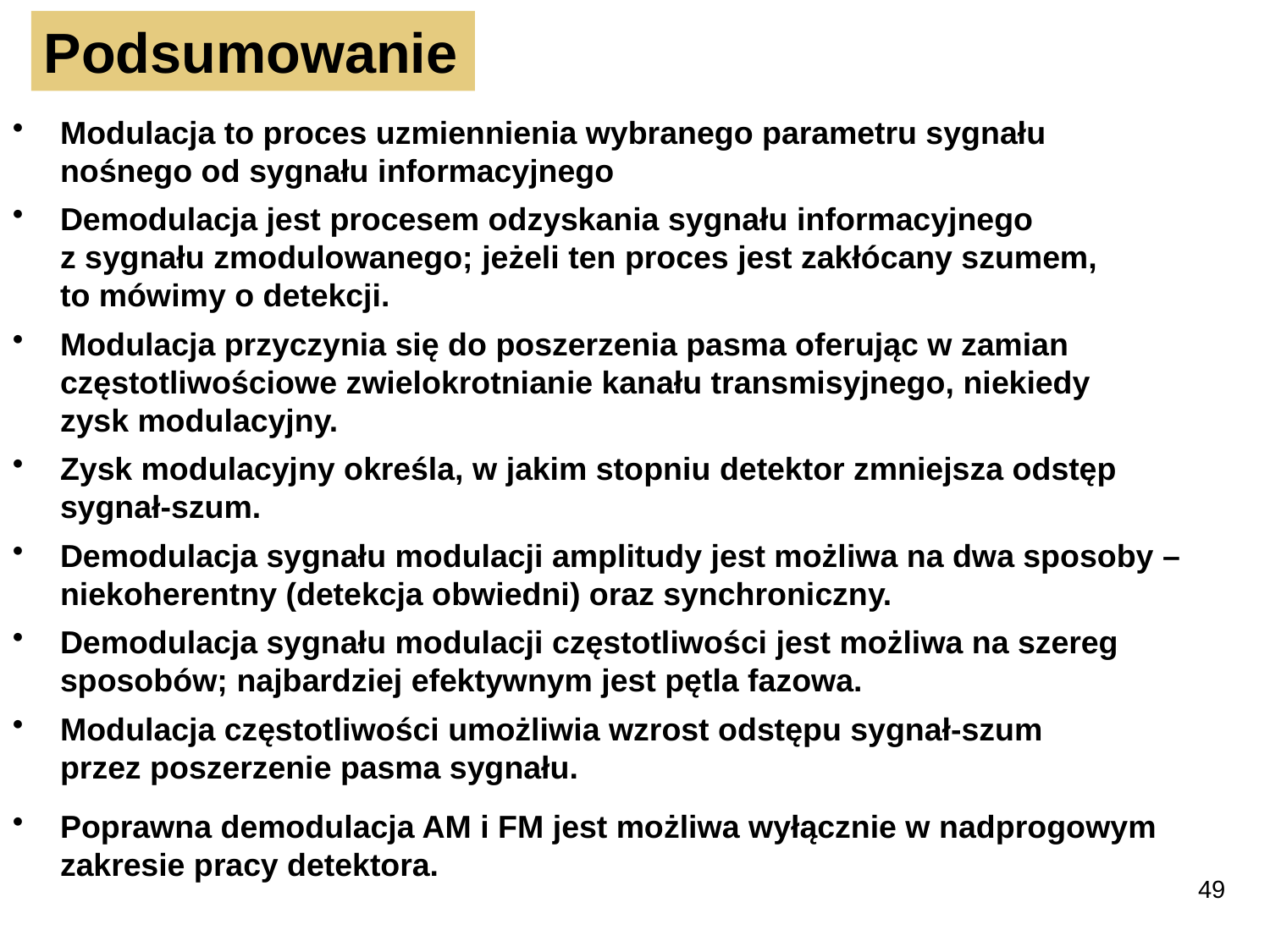

Podsumowanie
Modulacja to proces uzmiennienia wybranego parametru sygnału       nośnego od sygnału informacyjnego
Demodulacja jest procesem odzyskania sygnału informacyjnego
z sygnału zmodulowanego; jeżeli ten proces jest zakłócany szumem,
to mówimy o detekcji.
Modulacja przyczynia się do poszerzenia pasma oferując w zamian
częstotliwościowe zwielokrotnianie kanału transmisyjnego, niekiedy
zysk modulacyjny.
Zysk modulacyjny określa, w jakim stopniu detektor zmniejsza odstęp sygnał-szum.
Demodulacja sygnału modulacji amplitudy jest możliwa na dwa sposoby – niekoherentny (detekcja obwiedni) oraz synchroniczny.
Demodulacja sygnału modulacji częstotliwości jest możliwa na szereg sposobów; najbardziej efektywnym jest pętla fazowa.
Modulacja częstotliwości umożliwia wzrost odstępu sygnał-szum
przez poszerzenie pasma sygnału.
Poprawna demodulacja AM i FM jest możliwa wyłącznie w nadprogowym zakresie pracy detektora.
49